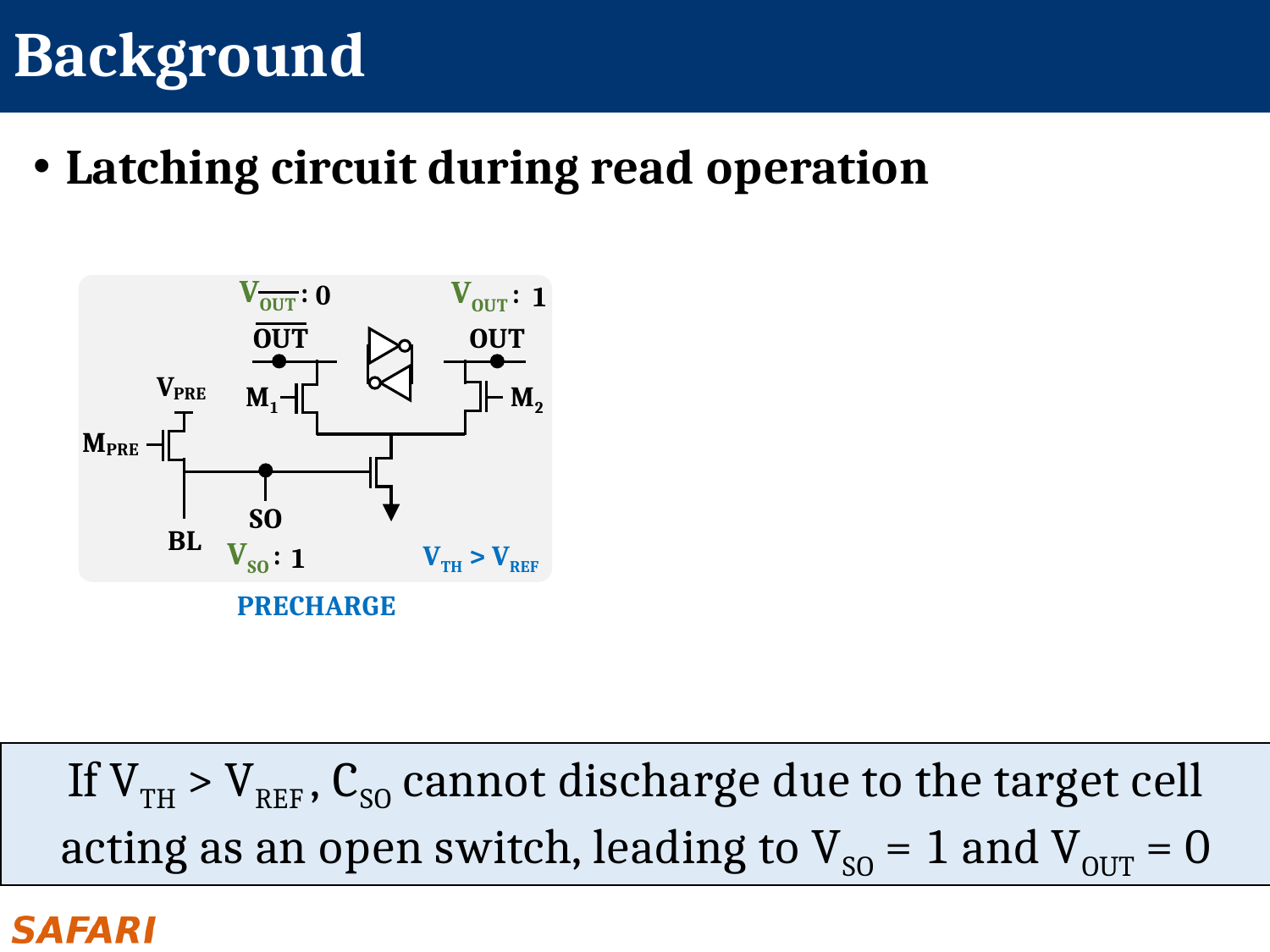

# Background
Latching circuit during read operation

 1
       VOUT :
       VOUT :

 0
 0
       VOUT :
       VOUT :

 1

OUT
OUT
OUT
OUT

V
PRE

V
PRE

M1
M2
M1
M2
M
PRE
M
PRE

SO
SO
BL
BL
       VSO :
 1
       VSO :
 1
VTH > VREF

VTH > VREF

EVALUATION
PRECHARGE
If VTH > VREF , CSO cannot discharge due to the target cell acting as an open switch, leading to VSO = 1 and VOUT = 0